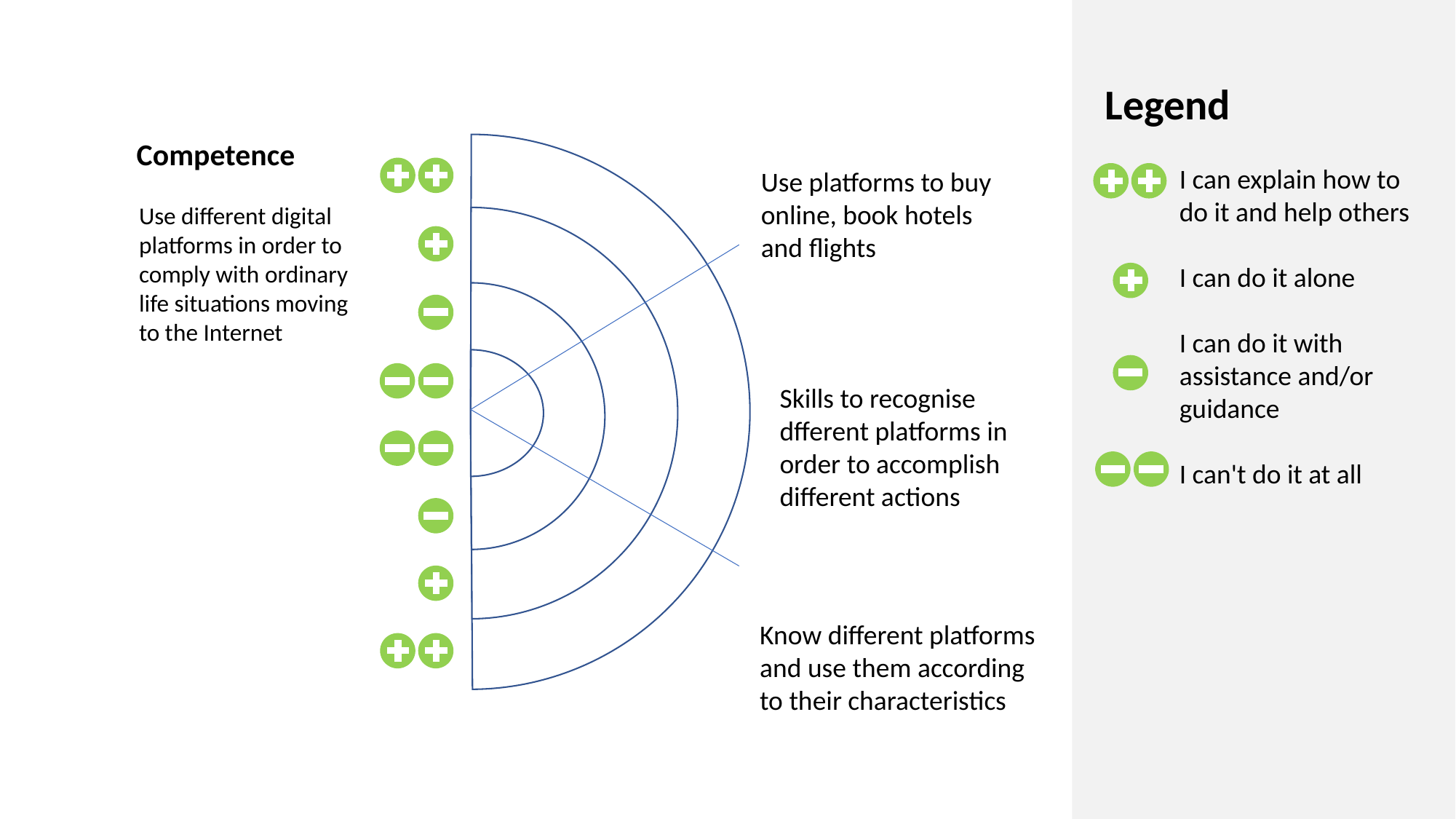

Legend

	I can explain how to do it and help others

	I can do it alone

	I can do it with assistance and/or guidance

	I can't do it at all

Competence

Use platforms to buy online, book hotels and flights

Use different digital platforms in order to comply with ordinary life situations moving to the Internet

Skills to recognise dfferent platforms in order to accomplish different actions

Know different platforms and use them according to their characteristics